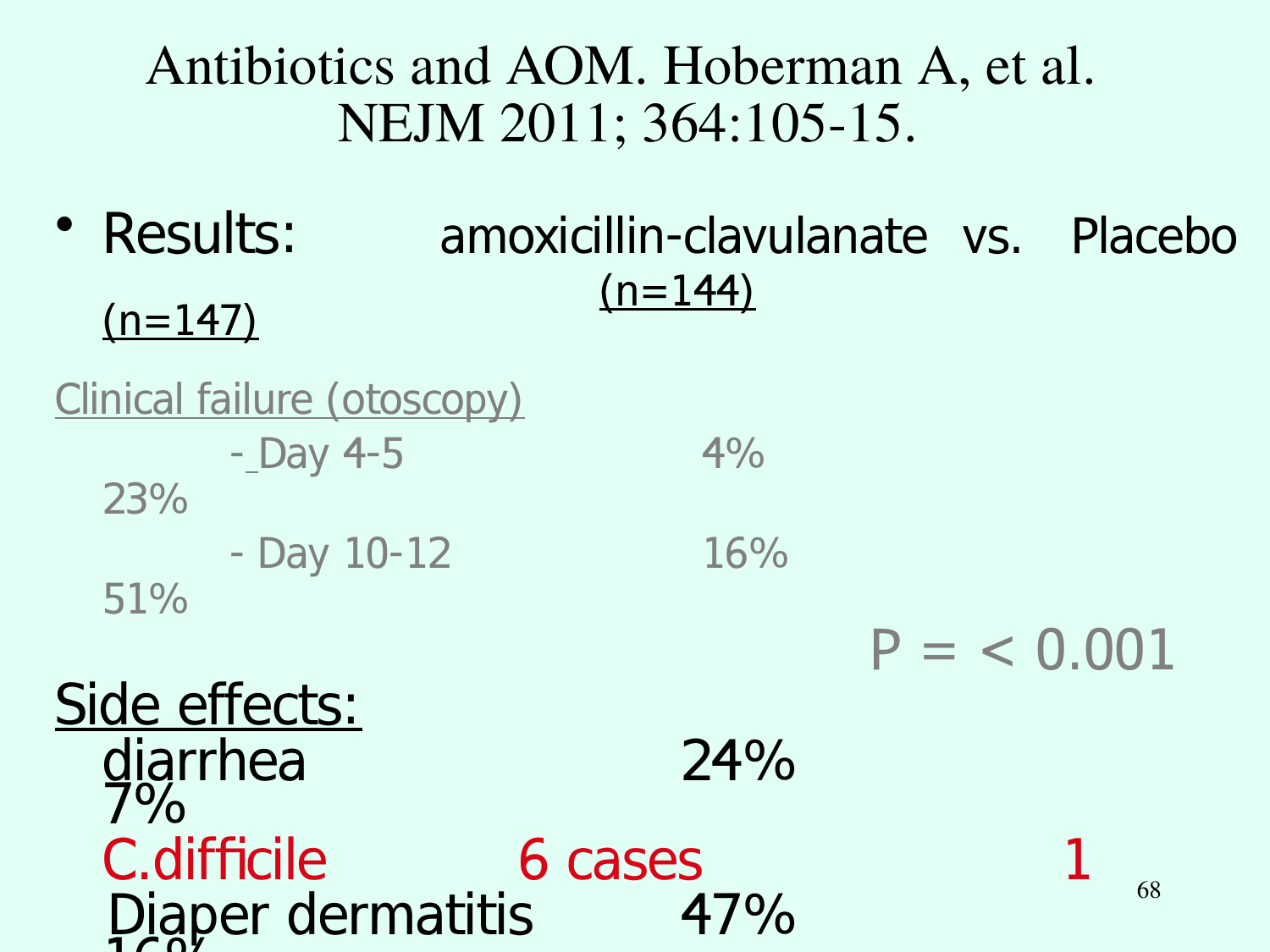

Antibiotics and AOM. Hoberman A, et al.
NEJM 2011; 364:105-15.
Results:        amoxicillin-clavulanate  vs.   Placebo
                               (n=144)			 (n=147)

Clinical failure (otoscopy)
		- Day 4-5		       4%			     23%
		- Day 10-12		       16%			     51%
				                      P = < 0.001
Side effects:
	diarrhea			    24%			   7%
	C.difficile		  6 cases			    1
   Diaper dermatitis	    47%			  16%
68